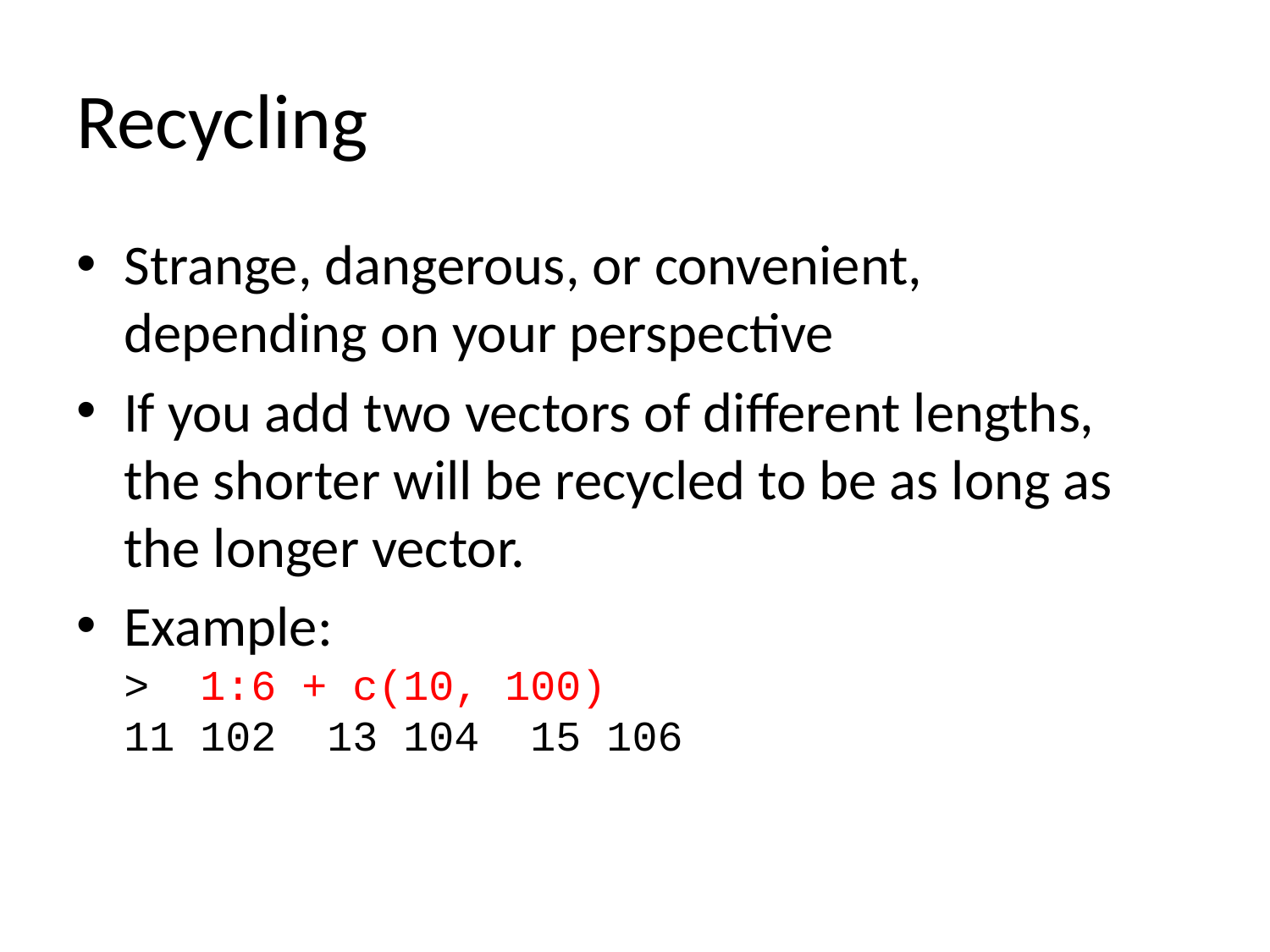

# Recycling
Strange, dangerous, or convenient,
depending on your perspective
If you add two vectors of different lengths,
the shorter will be recycled to be as long as the longer vector.
Example:
>  1:6 + c(10, 100)
11 102  13 104  15 106